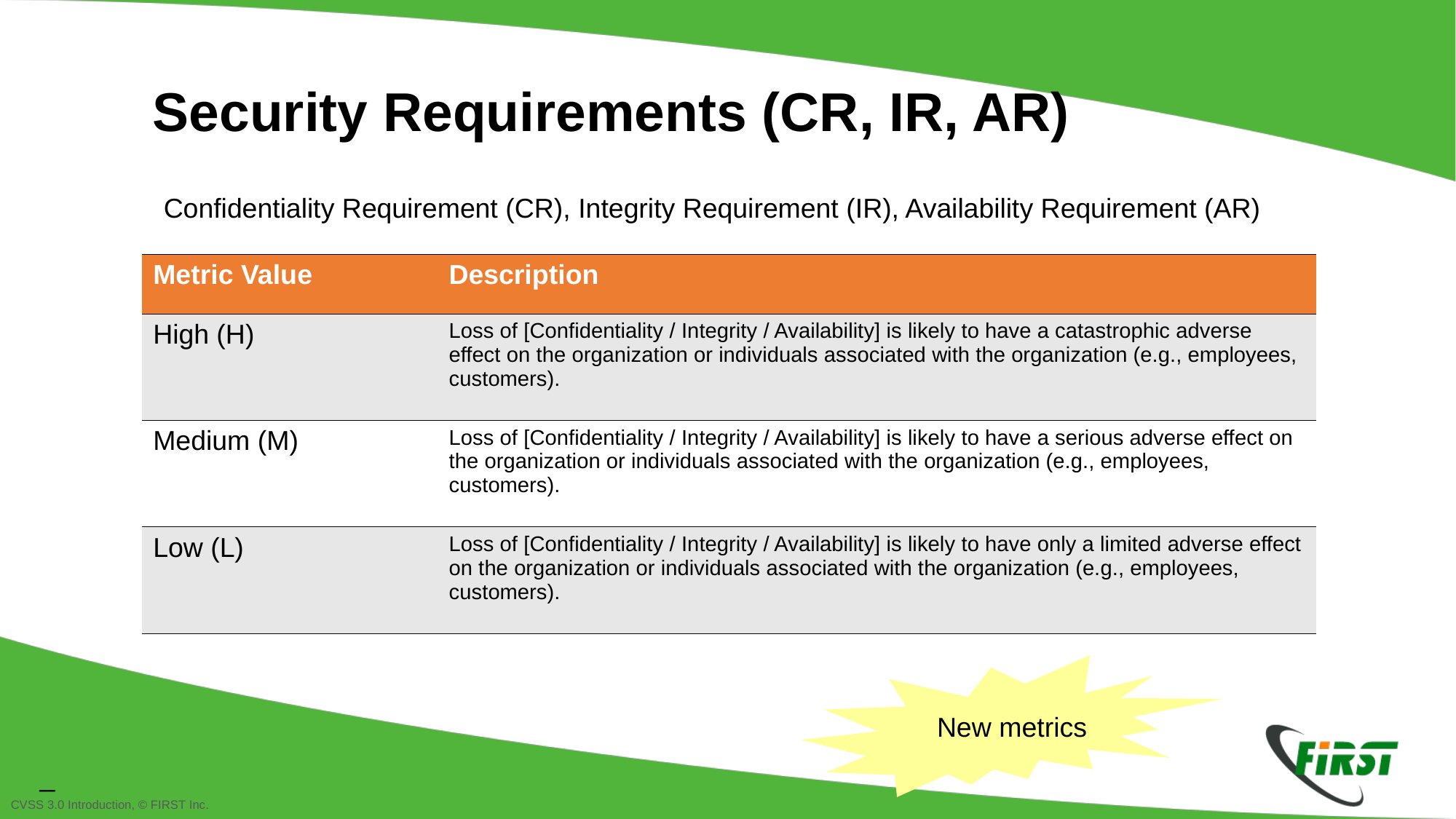

Security Requirements (CR, IR, AR)
Confidentiality Requirement (CR), Integrity Requirement (IR), Availability Requirement (AR)
| Metric Value | Description |
| --- | --- |
| High (H) | Loss of [Confidentiality / Integrity / Availability] is likely to have a catastrophic adverse effect on the organization or individuals associated with the organization (e.g., employees, customers). |
| Medium (M) | Loss of [Confidentiality / Integrity / Availability] is likely to have a serious adverse effect on the organization or individuals associated with the organization (e.g., employees, customers). |
| Low (L) | Loss of [Confidentiality / Integrity / Availability] is likely to have only a limited adverse effect on the organization or individuals associated with the organization (e.g., employees, customers). |
New metrics
_